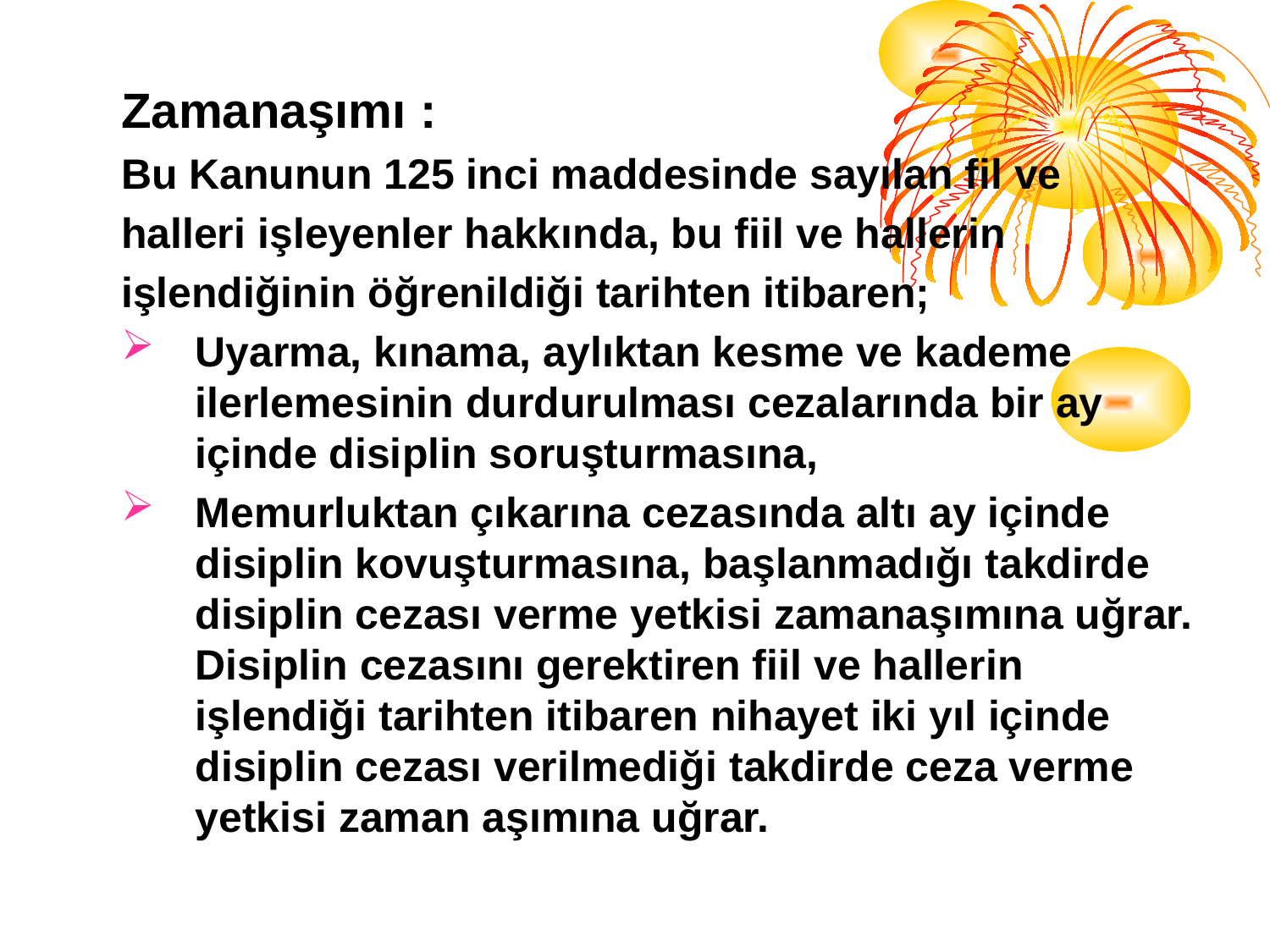

Zamanaşımı :
Bu Kanunun 125 inci maddesinde sayılan fil ve
halleri işleyenler hakkında, bu fiil ve hallerin
işlendiğinin öğrenildiği tarihten itibaren;
Uyarma, kınama, aylıktan kesme ve kademe ilerlemesinin durdurulması cezalarında bir ay içinde disiplin soruşturmasına,
Memurluktan çıkarına cezasında altı ay içinde disiplin kovuşturmasına, başlanmadığı takdirde disiplin cezası verme yetkisi zamanaşımına uğrar. Disiplin cezasını gerektiren fiil ve hallerin işlendiği tarihten itibaren nihayet iki yıl içinde disiplin cezası verilmediği takdirde ceza verme yetkisi zaman aşımına uğrar.
|  |
| --- |